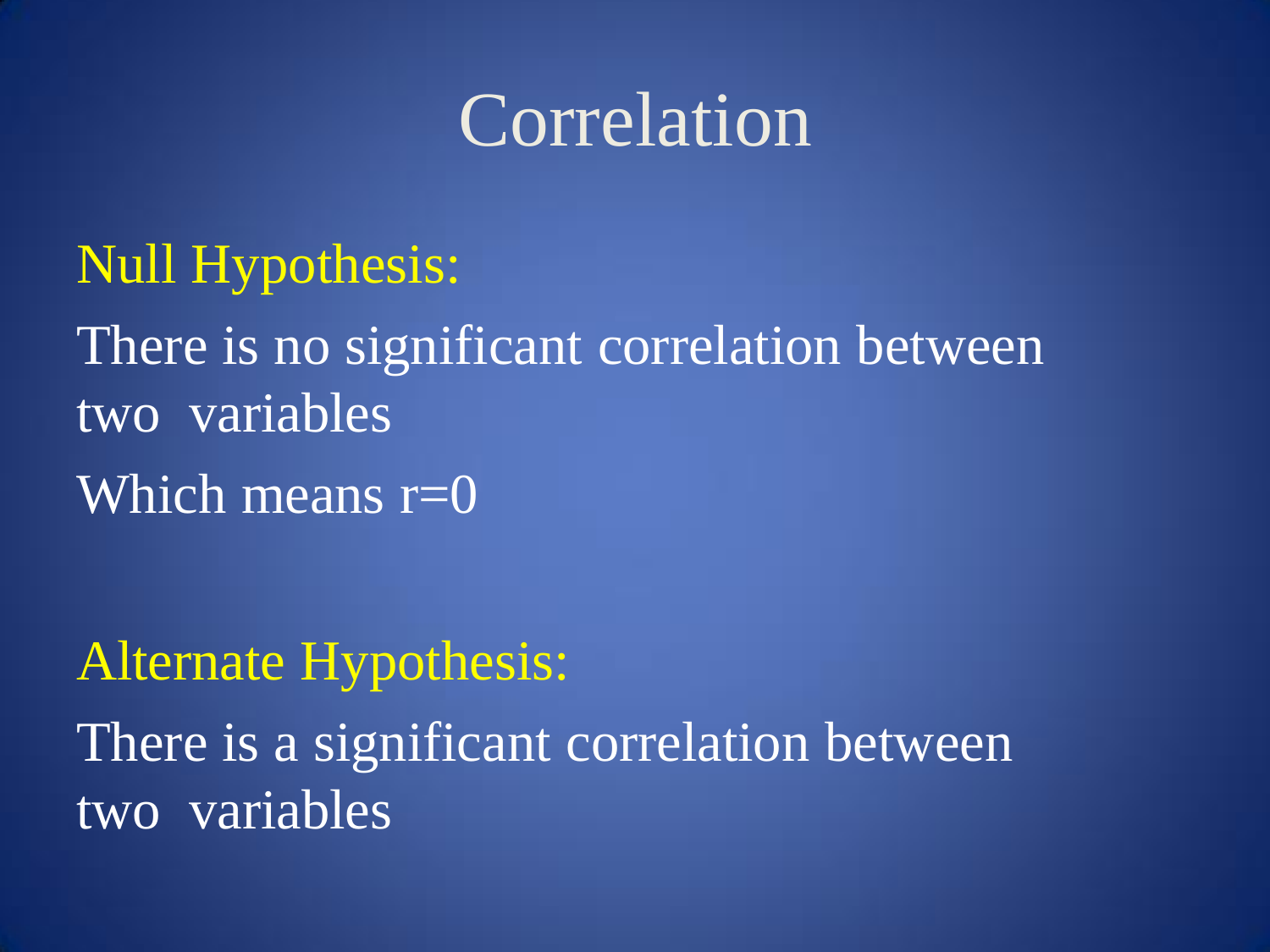

# Correlation
Null Hypothesis:
There is no significant correlation between two  variables
Which means r=0

Alternate Hypothesis:
There is a significant correlation between two  variables